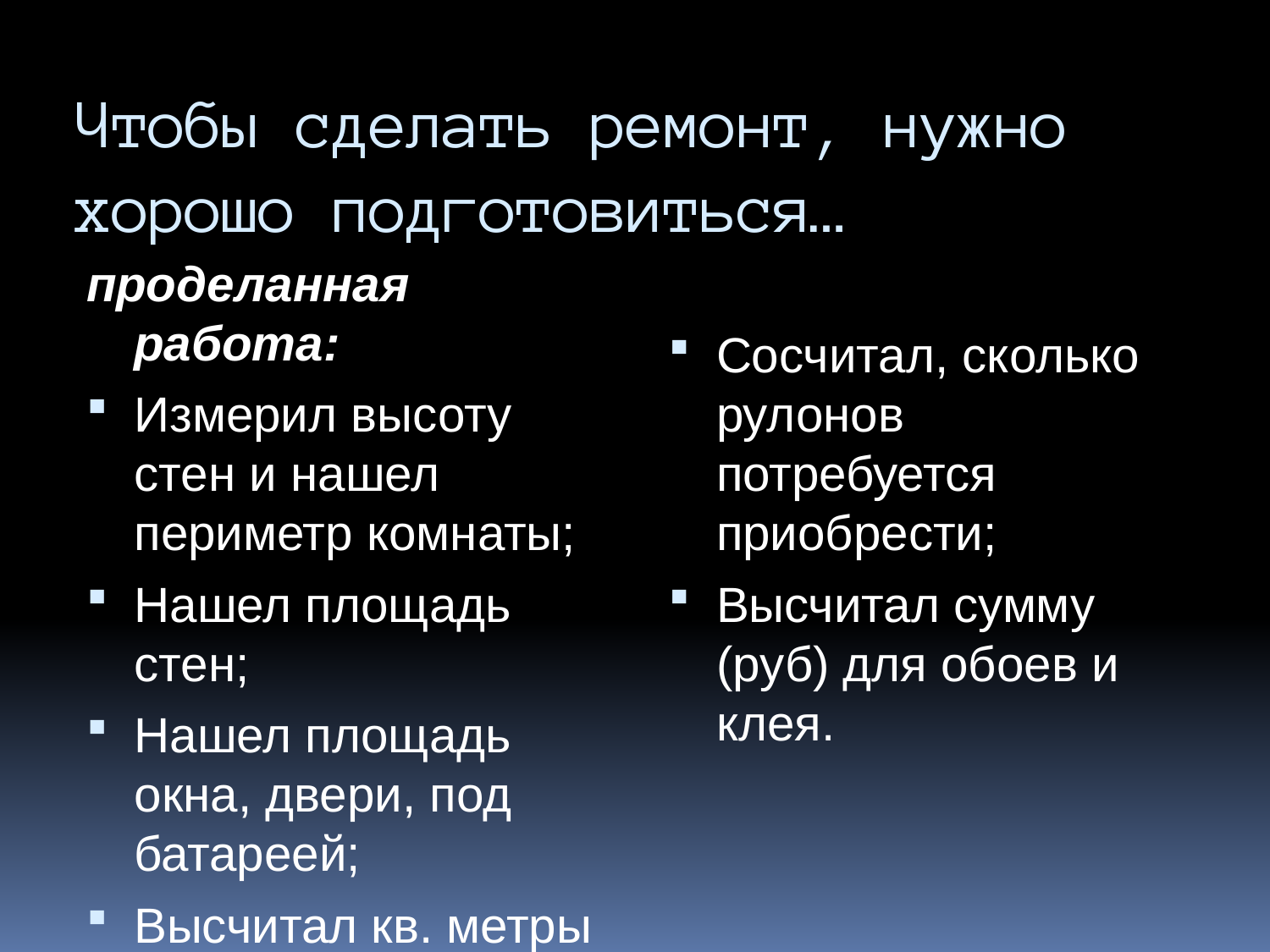

# Чтобы сделать ремонт, нужно хорошо подготовиться…
проделанная работа:
Измерил высоту стен и нашел периметр комнаты;
Нашел площадь стен;
Нашел площадь окна, двери, под батареей;
Высчитал кв. метры под обои;

Сосчитал, сколько рулонов потребуется приобрести;
Высчитал сумму (руб) для обоев и клея.